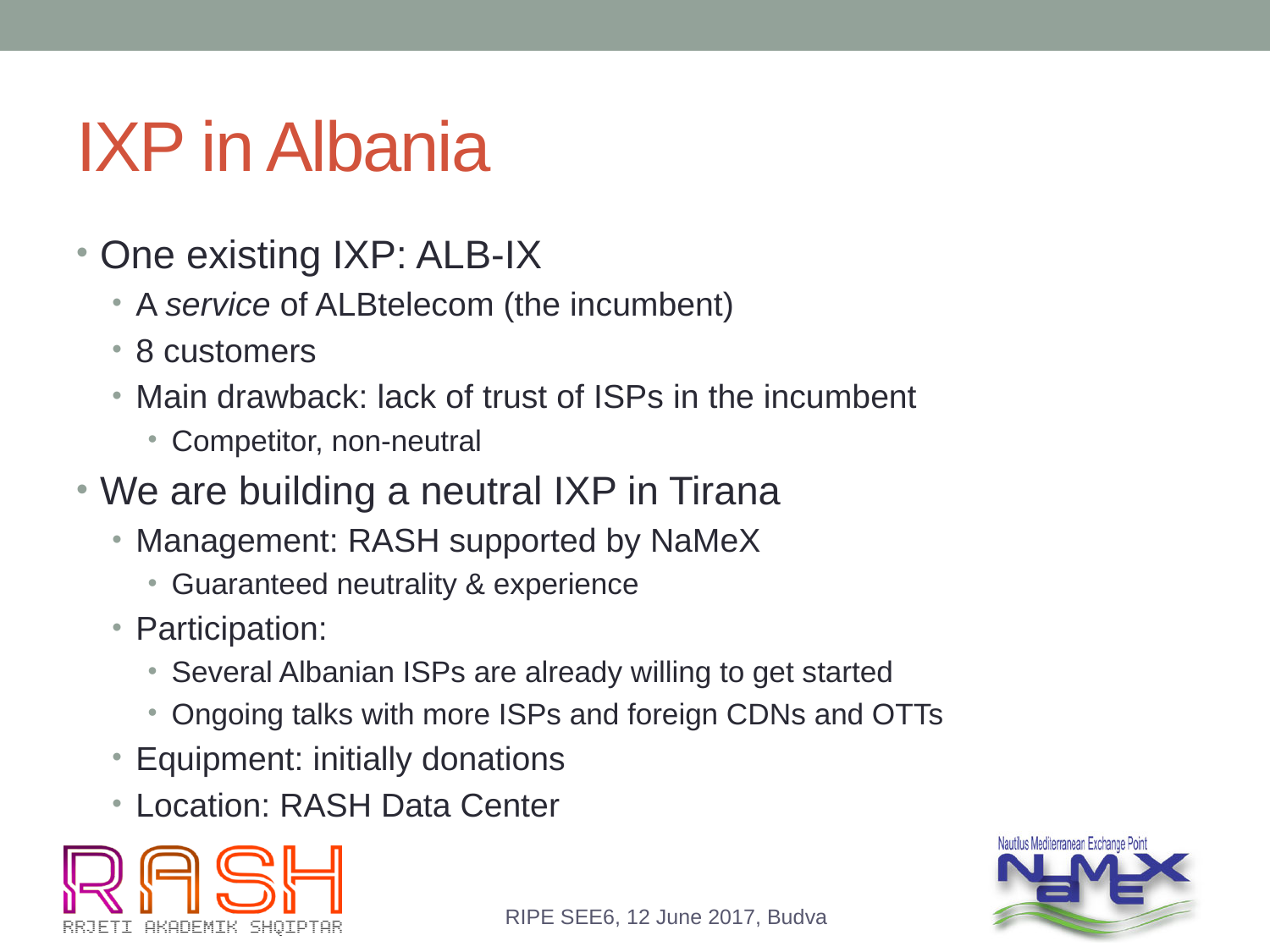

# IXP in Albania
One existing IXP: ALB-IX
A service of ALBtelecom (the incumbent)
8 customers
Main drawback: lack of trust of ISPs in the incumbent
Competitor, non-neutral
We are building a neutral IXP in Tirana
Management: RASH supported by NaMeX
Guaranteed neutrality & experience
Participation:
Several Albanian ISPs are already willing to get started
Ongoing talks with more ISPs and foreign CDNs and OTTs
Equipment: initially donations
Location: RASH Data Center
RIPE SEE6, 12 June 2017, Budva